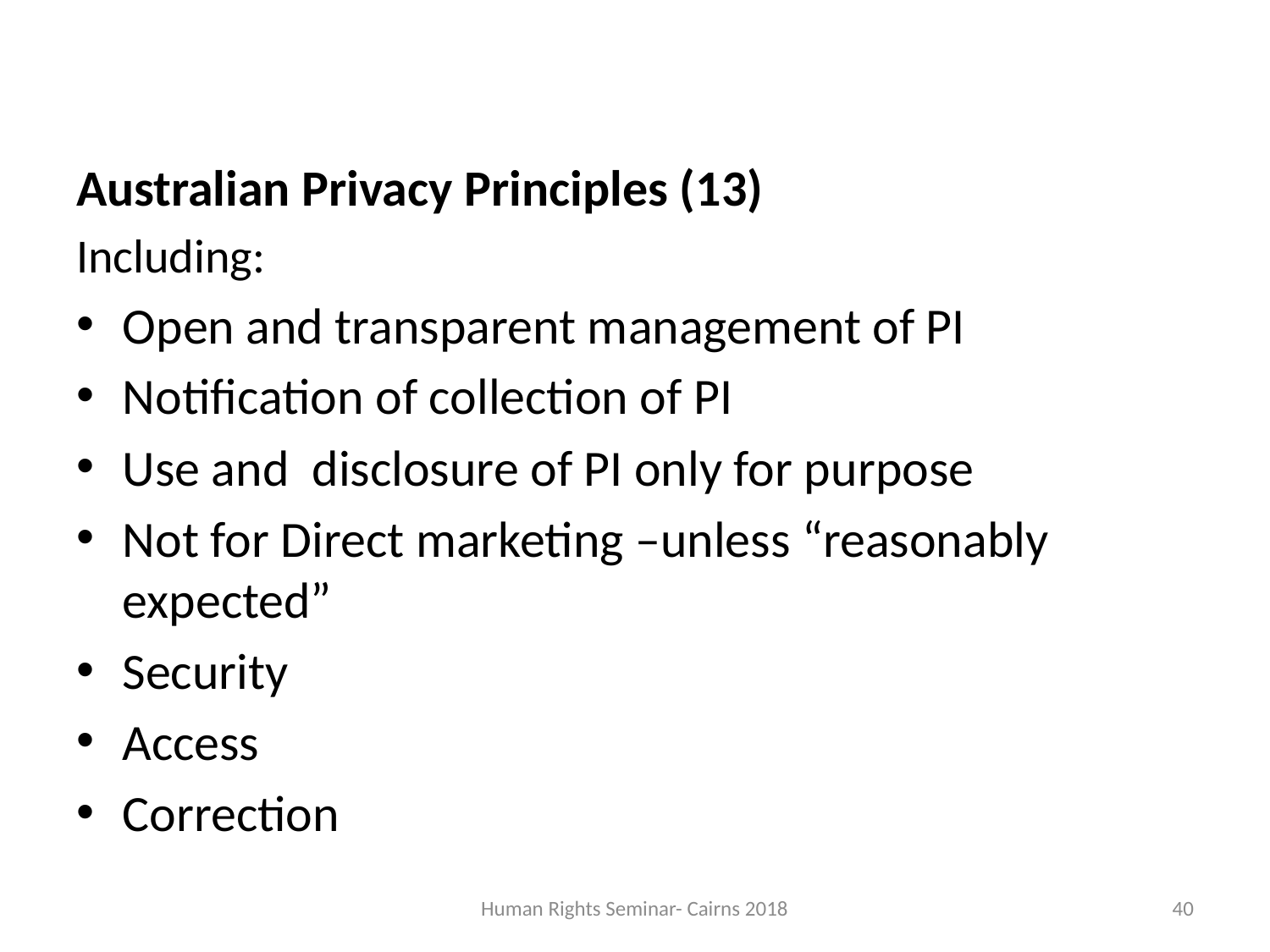

Australian Privacy Principles (13)
Including:
Open and transparent management of PI
Notification of collection of PI
Use and  disclosure of PI only for purpose
Not for Direct marketing –unless “reasonably  expected”
Security
Access
Correction

Human Rights Seminar- Cairns 2018
40